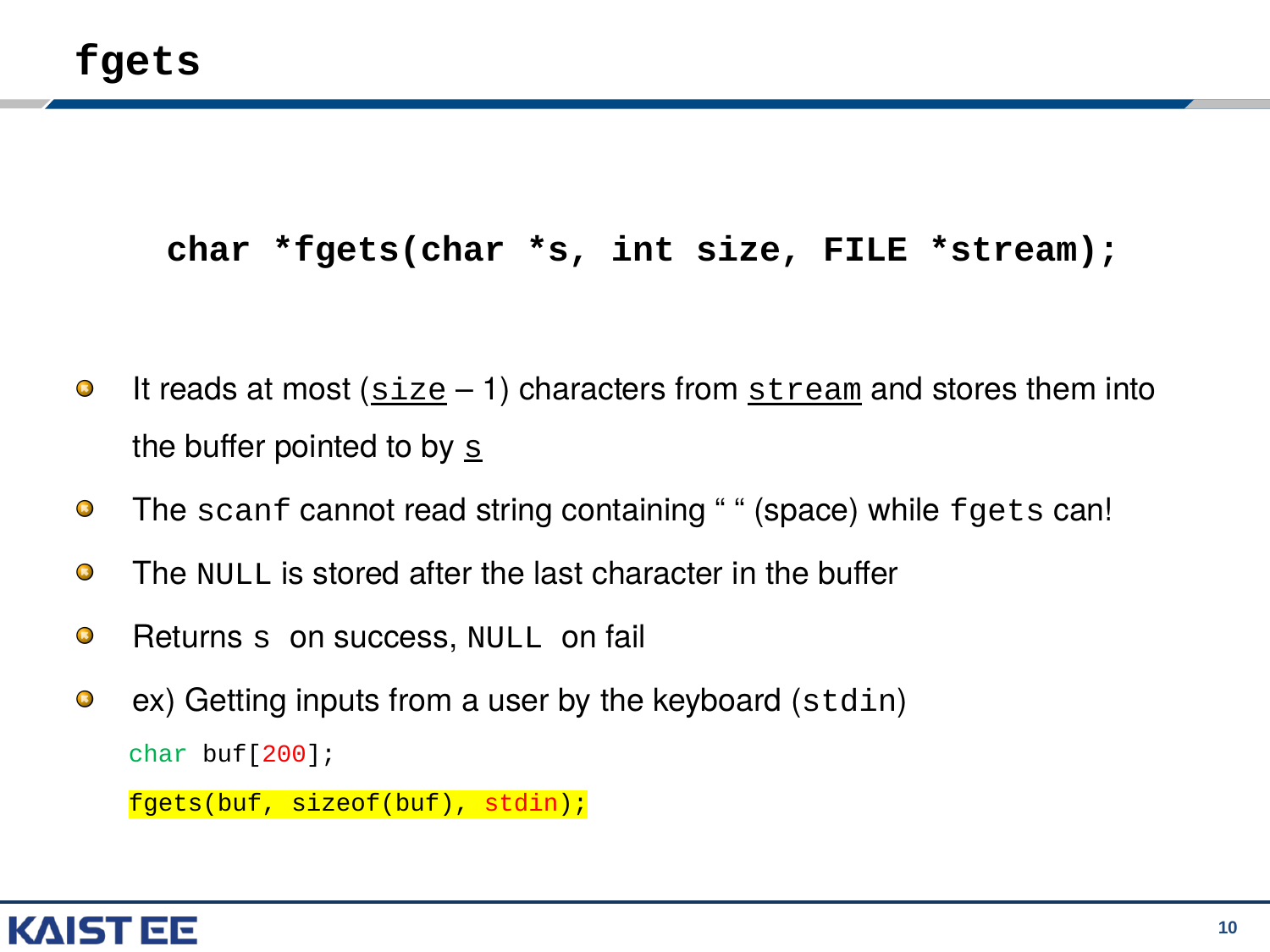

# fgets
char *fgets(char *s, int size, FILE *stream);
It reads at most (size – 1) characters from stream and stores them into the buffer pointed to by s
The scanf cannot read string containing “ “ (space) while fgets can!
The NULL is stored after the last character in the buffer
Returns s on success, NULL on fail
ex) Getting inputs from a user by the keyboard (stdin)
char buf[200];
fgets(buf, sizeof(buf), stdin);